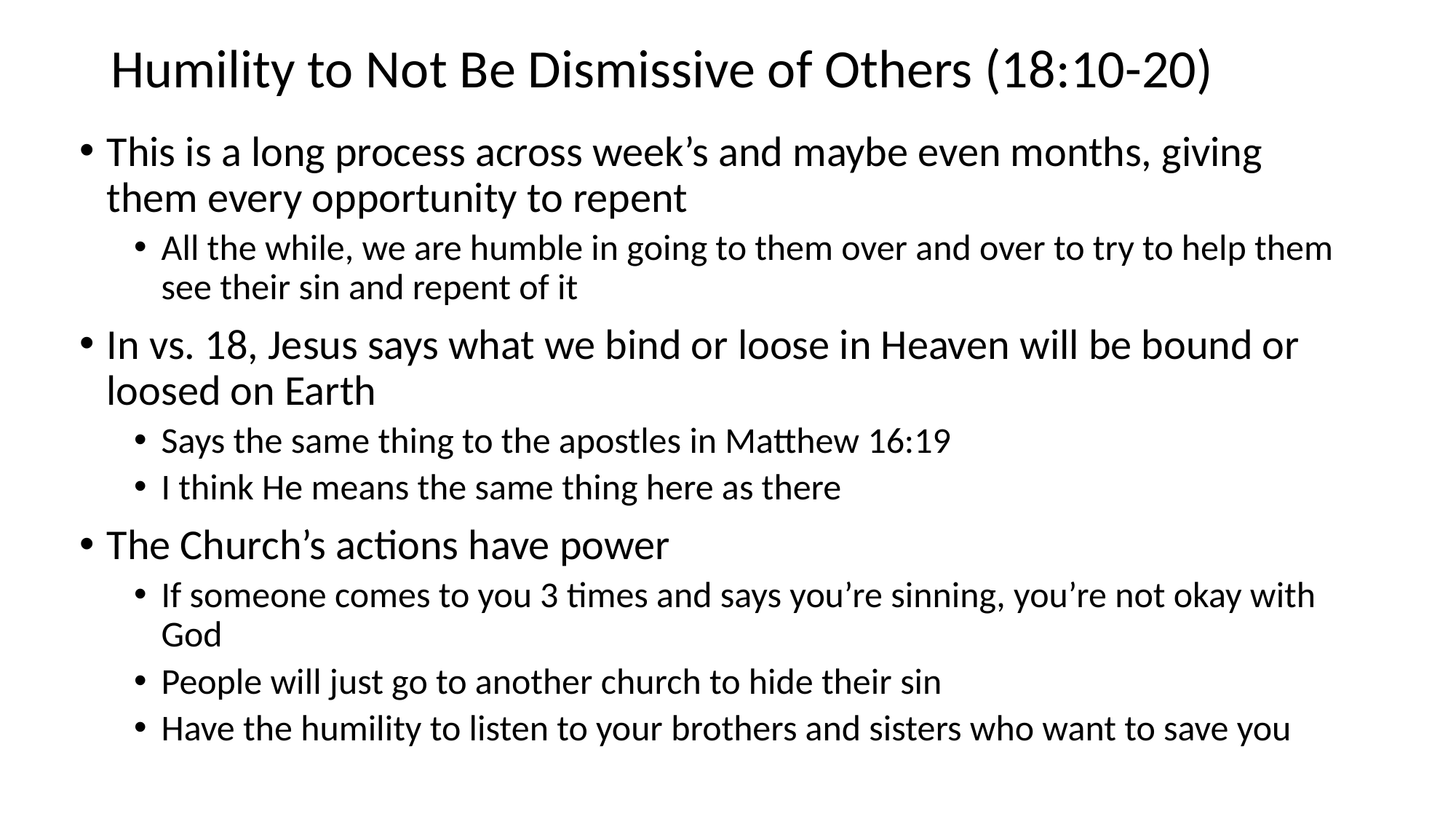

# Humility to Not Be Dismissive of Others (18:10-20)
This is a long process across week’s and maybe even months, giving them every opportunity to repent
All the while, we are humble in going to them over and over to try to help them see their sin and repent of it
In vs. 18, Jesus says what we bind or loose in Heaven will be bound or loosed on Earth
Says the same thing to the apostles in Matthew 16:19
I think He means the same thing here as there
The Church’s actions have power
If someone comes to you 3 times and says you’re sinning, you’re not okay with God
People will just go to another church to hide their sin
Have the humility to listen to your brothers and sisters who want to save you